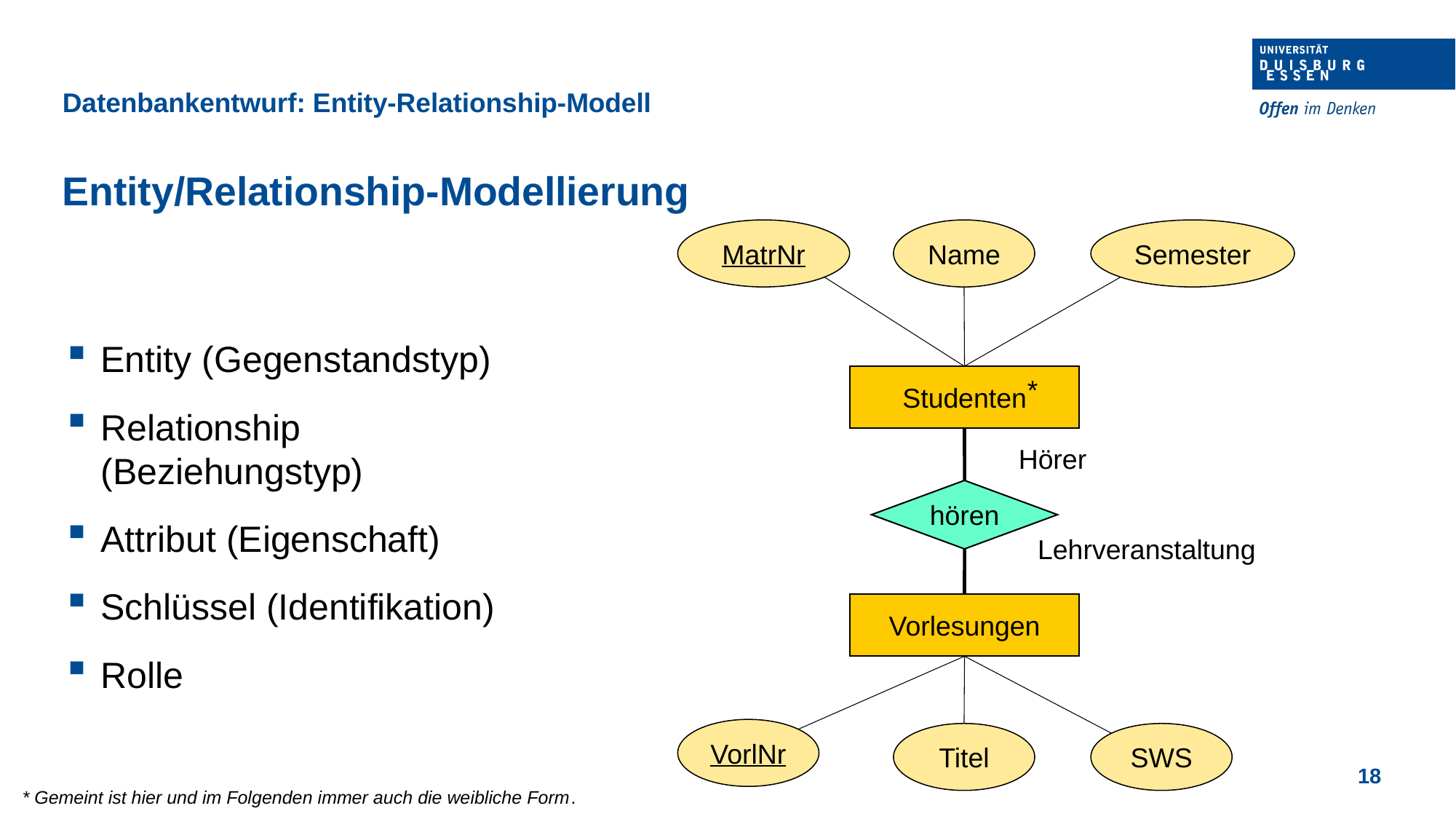

Datenbankentwurf: Entity-Relationship-Modell
Entity/Relationship-Modellierung
MatrNr
Name
Semester
Entity (Gegenstandstyp)
Relationship (Beziehungstyp)
Attribut (Eigenschaft)
Schlüssel (Identifikation)
Rolle
Studenten
*
Hörer
hören
Lehrveranstaltung
Vorlesungen
VorlNr
Titel
SWS
18
* Gemeint ist hier und im Folgenden immer auch die weibliche Form.